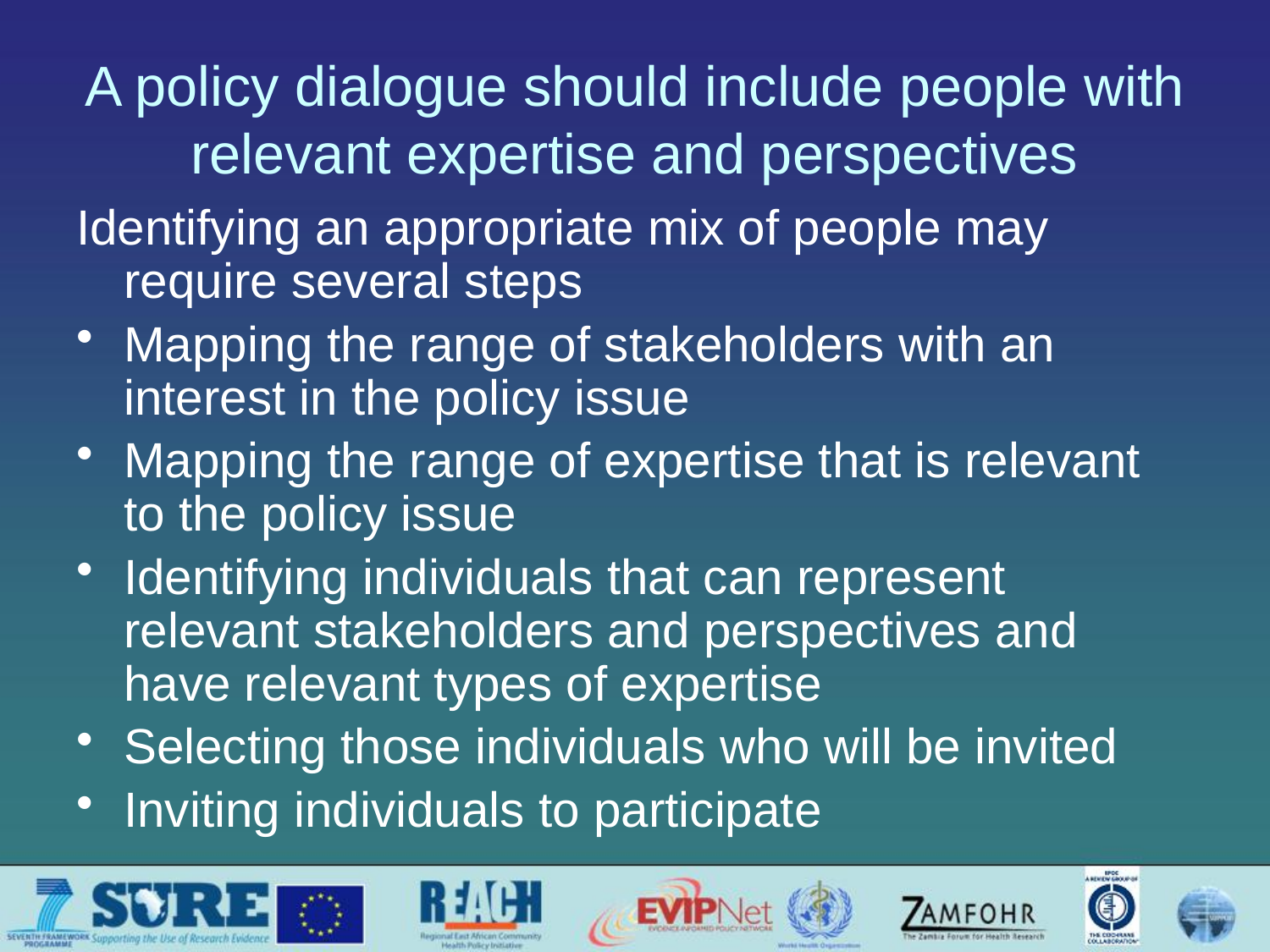

# A policy dialogue should include people with relevant expertise and perspectives
Identifying an appropriate mix of people may require several steps
Mapping the range of stakeholders with an interest in the policy issue
Mapping the range of expertise that is relevant to the policy issue
Identifying individuals that can represent relevant stakeholders and perspectives and have relevant types of expertise
Selecting those individuals who will be invited
Inviting individuals to participate